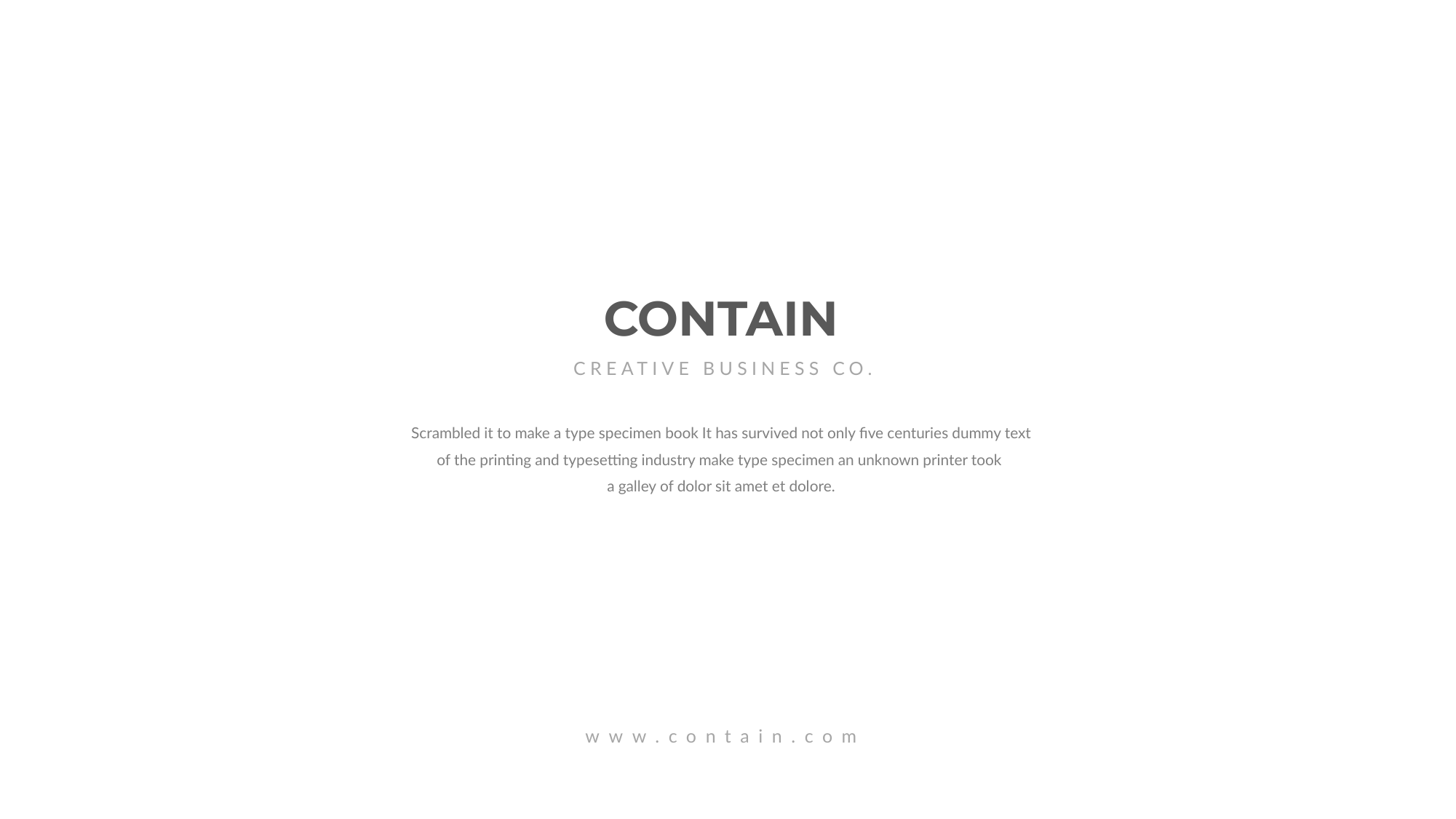

CONTAIN
CREATIVE BUSINESS CO.
Scrambled it to make a type specimen book It has survived not only five centuries dummy text of the printing and typesetting industry make type specimen an unknown printer took
a galley of dolor sit amet et dolore.
www.contain.com